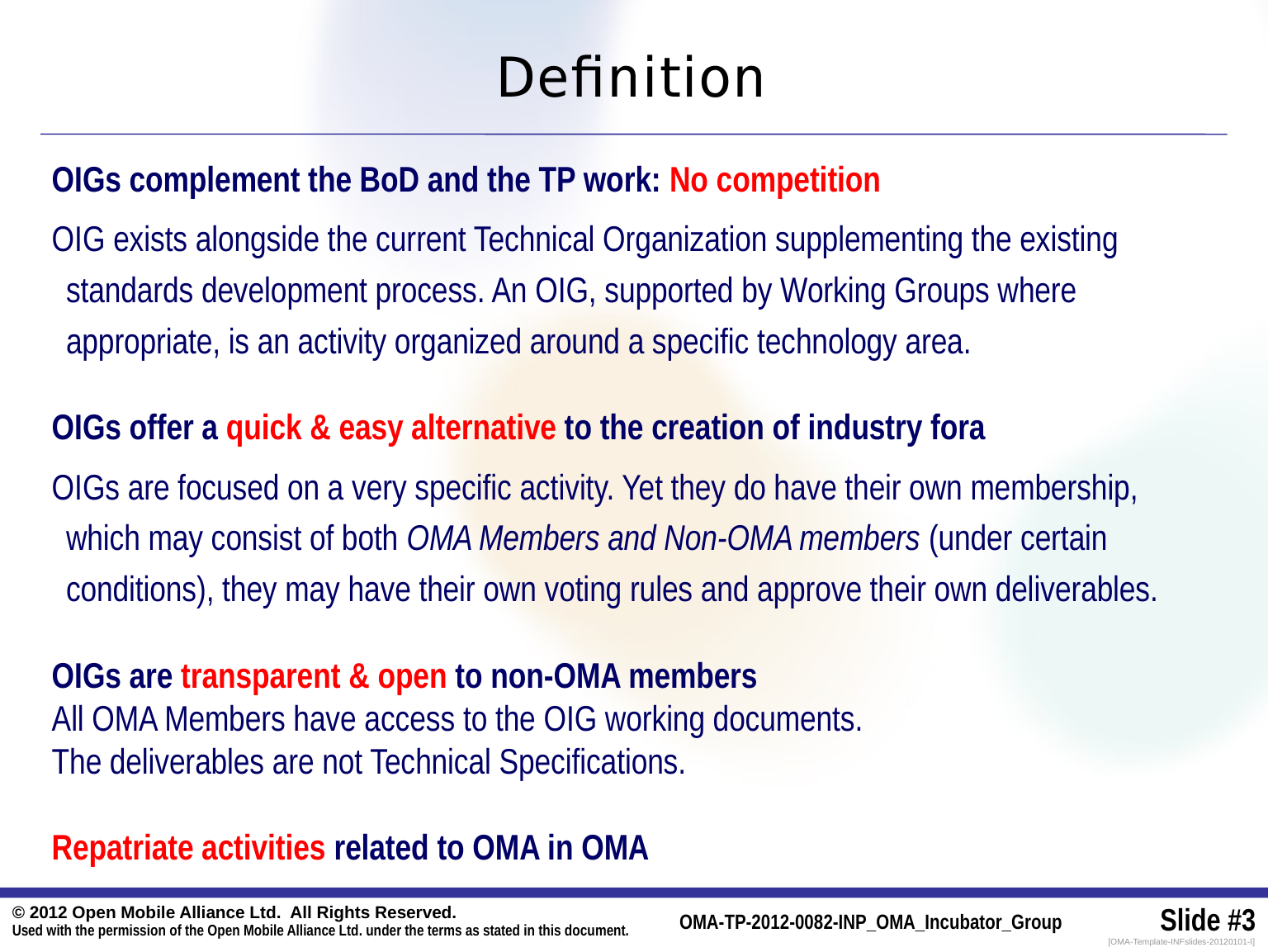

# Definition
OIGs complement the BoD and the TP work: No competition
OIG exists alongside the current Technical Organization supplementing the existing standards development process. An OIG, supported by Working Groups where appropriate, is an activity organized around a specific technology area.

OIGs offer a quick & easy alternative to the creation of industry fora
OIGs are focused on a very specific activity. Yet they do have their own membership, which may consist of both OMA Members and Non-OMA members (under certain conditions), they may have their own voting rules and approve their own deliverables.

OIGs are transparent & open to non-OMA members
All OMA Members have access to the OIG working documents.
The deliverables are not Technical Specifications.

Repatriate activities related to OMA in OMA